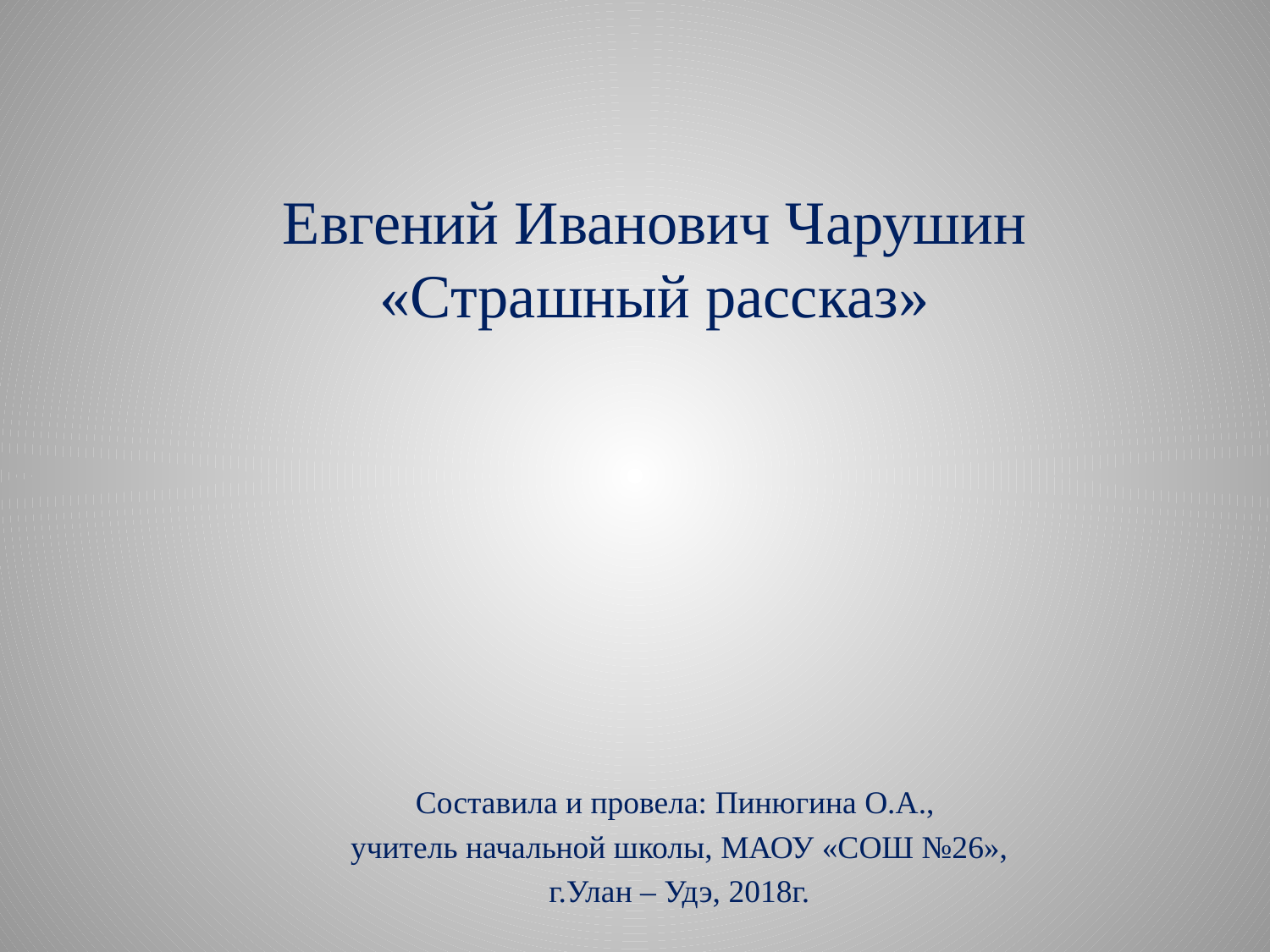

# Евгений Иванович Чарушин «Страшный рассказ»
Составила и провела: Пинюгина О.А.,
учитель начальной школы, МАОУ «СОШ №26»,
г.Улан – Удэ, 2018г.